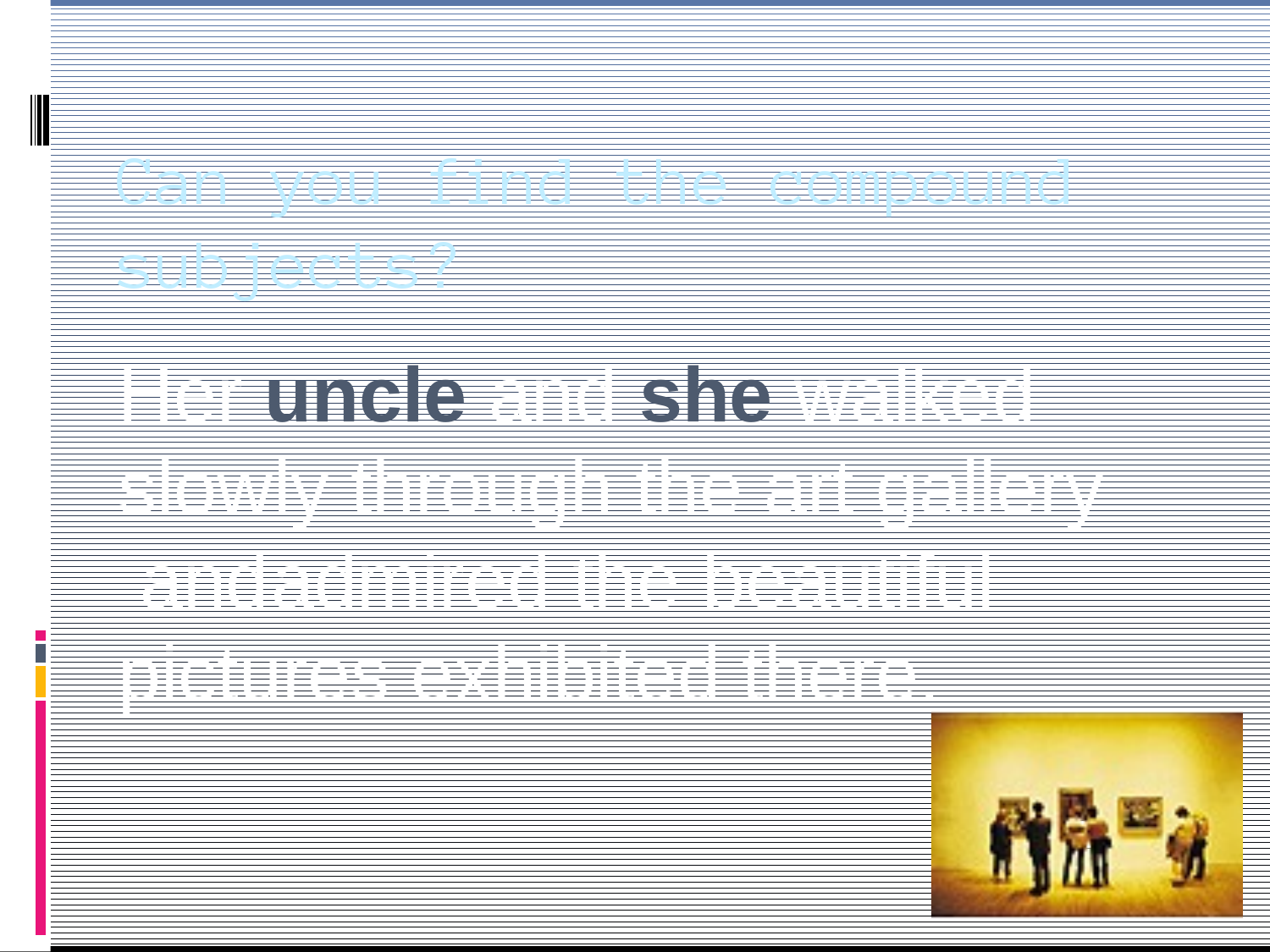

# Can you find the compound
subjects?
Her uncle and she walked  slowly through the art gallery  and	admired the	beautiful  pictures exhibited there.